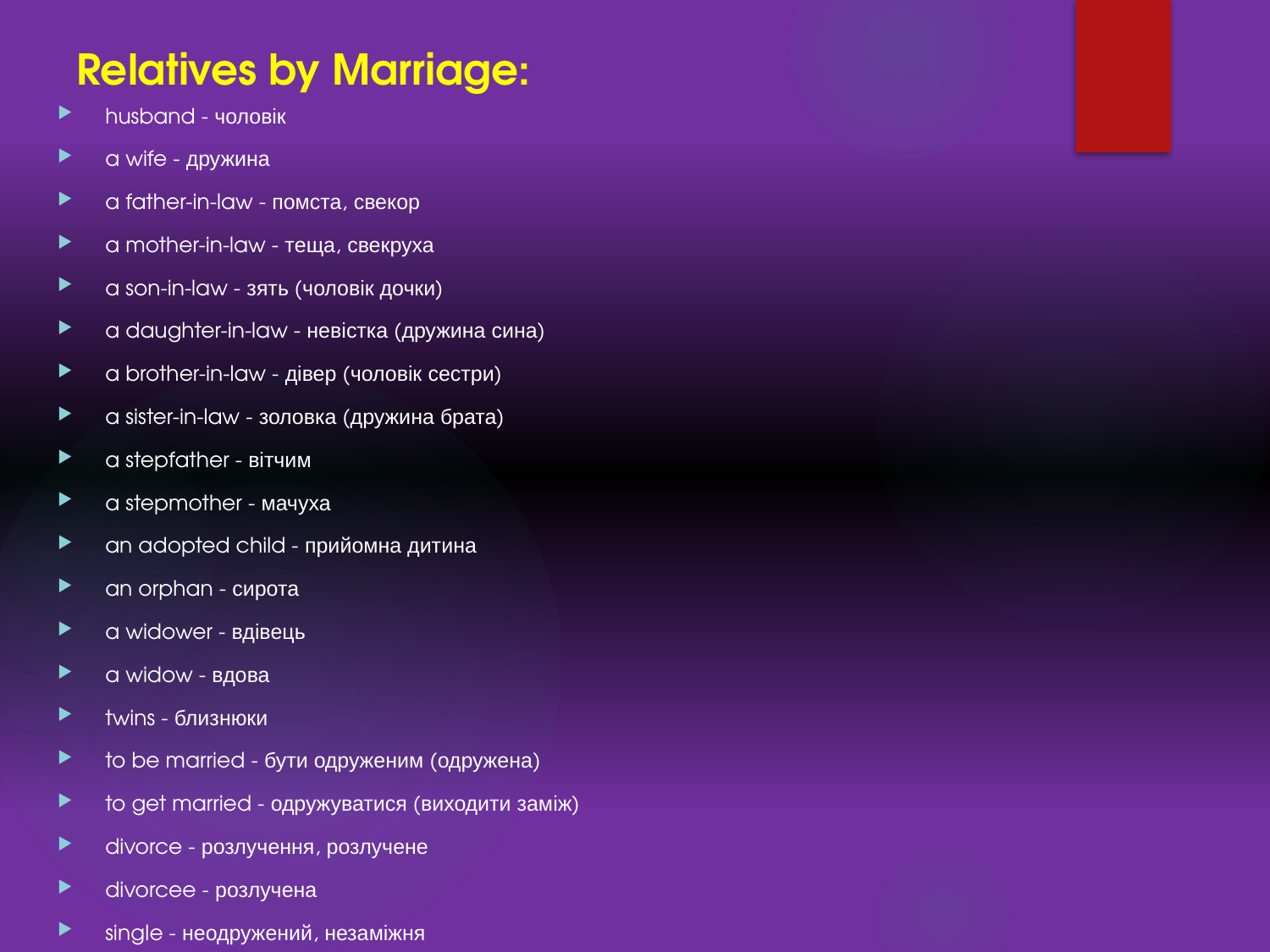

# Relatives by Marriage:
husband - чоловік
a wife - дружина
a father-in-law - помста, свекор
a mother-in-law - теща, свекруха
a son-in-law - зять (чоловік дочки)
a daughter-in-law - невістка (дружина сина)
a brother-in-law - дівер (чоловік сестри)
a sister-in-law - золовка (дружина брата)
a stepfather - вітчим
a stepmother - мачуха
an adopted child - прийомна дитина
an orphan - сирота
a widower - вдівець
a widow - вдова
twins - близнюки
to be married - бути одруженим (одружена)
to get married - одружуватися (виходити заміж)
divorce - розлучення, розлучене
divorcee - розлучена
single - неодружений, незаміжня
descendant - нащадок
direct descendant - прямий нащадок
hereditory - спадковий, традиційний у сім'ї
heir - спадкоємець
progeny - покоління, потомство
 relatives - родичі
(one's flesh and blood - родич)